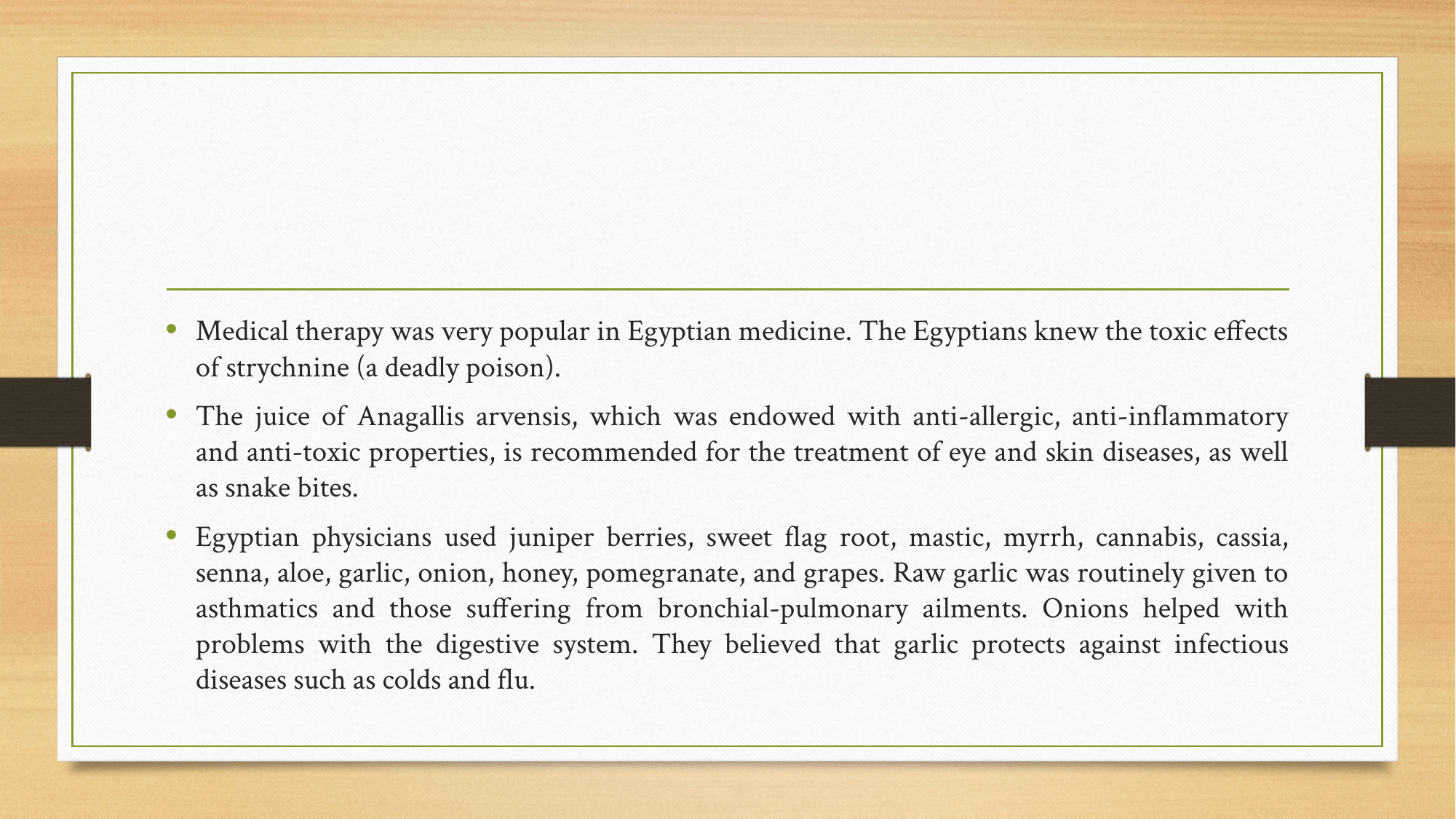

Medical therapy was very popular in Egyptian medicine. The Egyptians knew the toxic effects of strychnine (a deadly poison).
The juice of Anagallis arvensis, which was endowed with anti-allergic, anti-inflammatory and anti-toxic properties, is recommended for the treatment of eye and skin diseases, as well as snake bites.
Egyptian physicians used juniper berries, sweet flag root, mastic, myrrh, cannabis, cassia, senna, aloe, garlic, onion, honey, pomegranate, and grapes. Raw garlic was routinely given to asthmatics and those suffering from bronchial-pulmonary ailments. Onions helped with problems with the digestive system. They believed that garlic protects against infectious diseases such as colds and flu.